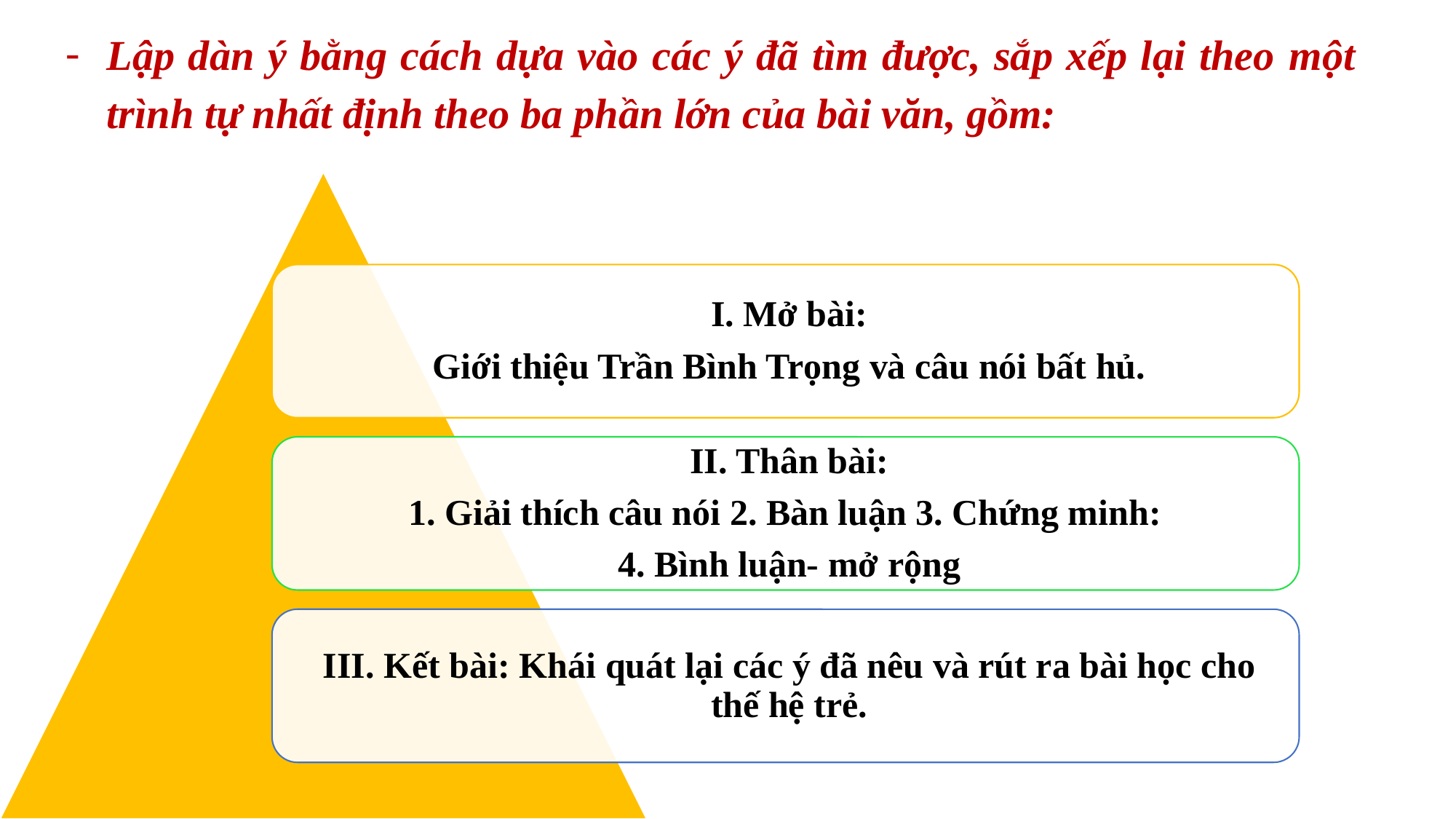

Lập dàn ý bằng cách dựa vào các ý đã tìm được, sắp xếp lại theo một trình tự nhất định theo ba phần lớn của bài văn, gồm:
I. Mở bài:
Giới thiệu Trần Bình Trọng và câu nói bất hủ.
II. Thân bài:
1. Giải thích câu nói 2. Bàn luận 3. Chứng minh:
4. Bình luận- mở rộng
III. Kết bài: Khái quát lại các ý đã nêu và rút ra bài học cho thế hệ trẻ.